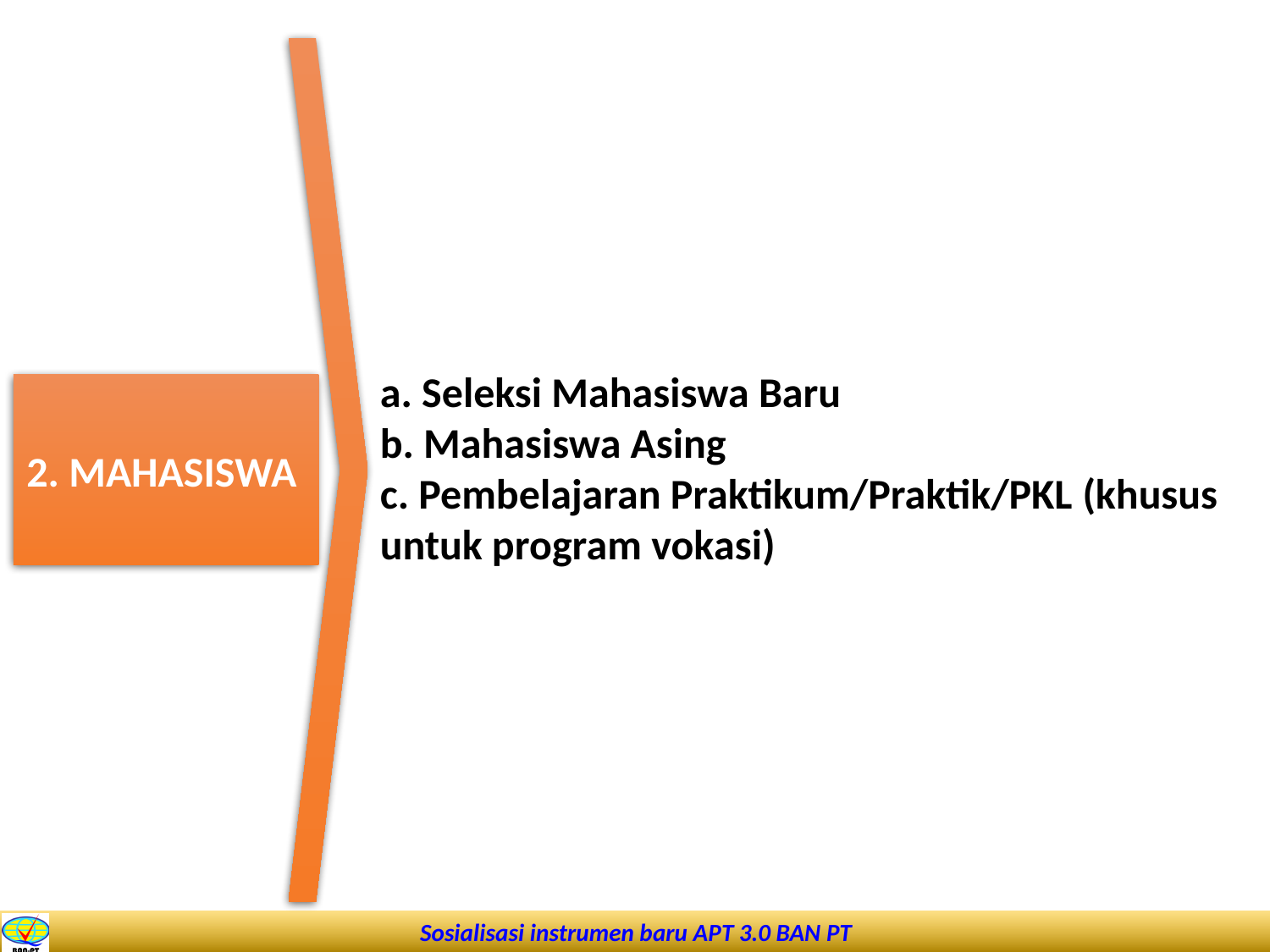

a. Seleksi Mahasiswa Baru
b. Mahasiswa Asing
c. Pembelajaran Praktikum/Praktik/PKL (khusus untuk program vokasi)
2. MAHASISWA